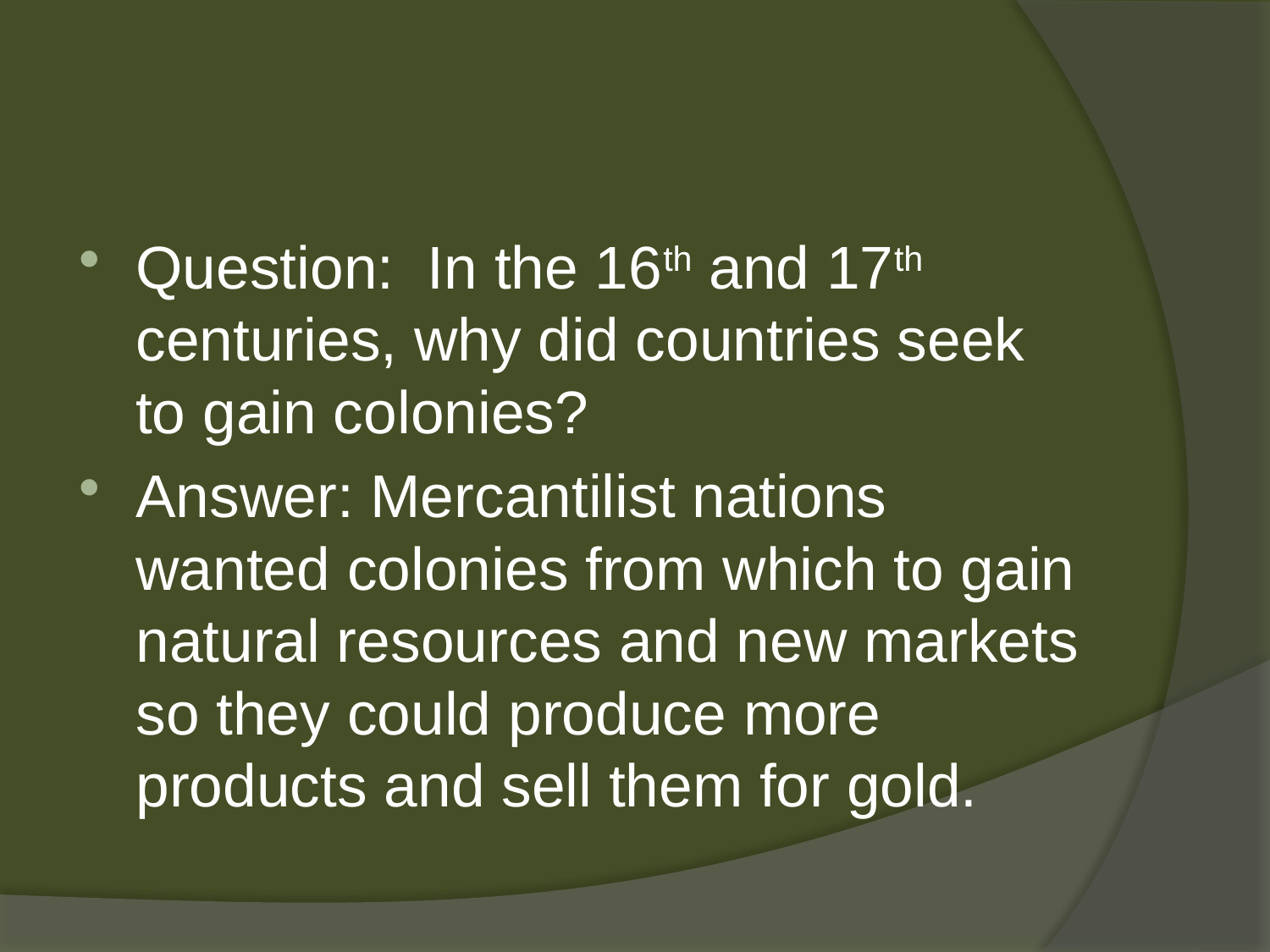

#
Question:  In the 16th and 17th centuries, why did countries seek to gain colonies?
Answer: Mercantilist nations wanted colonies from which to gain natural resources and new markets so they could produce more products and sell them for gold.